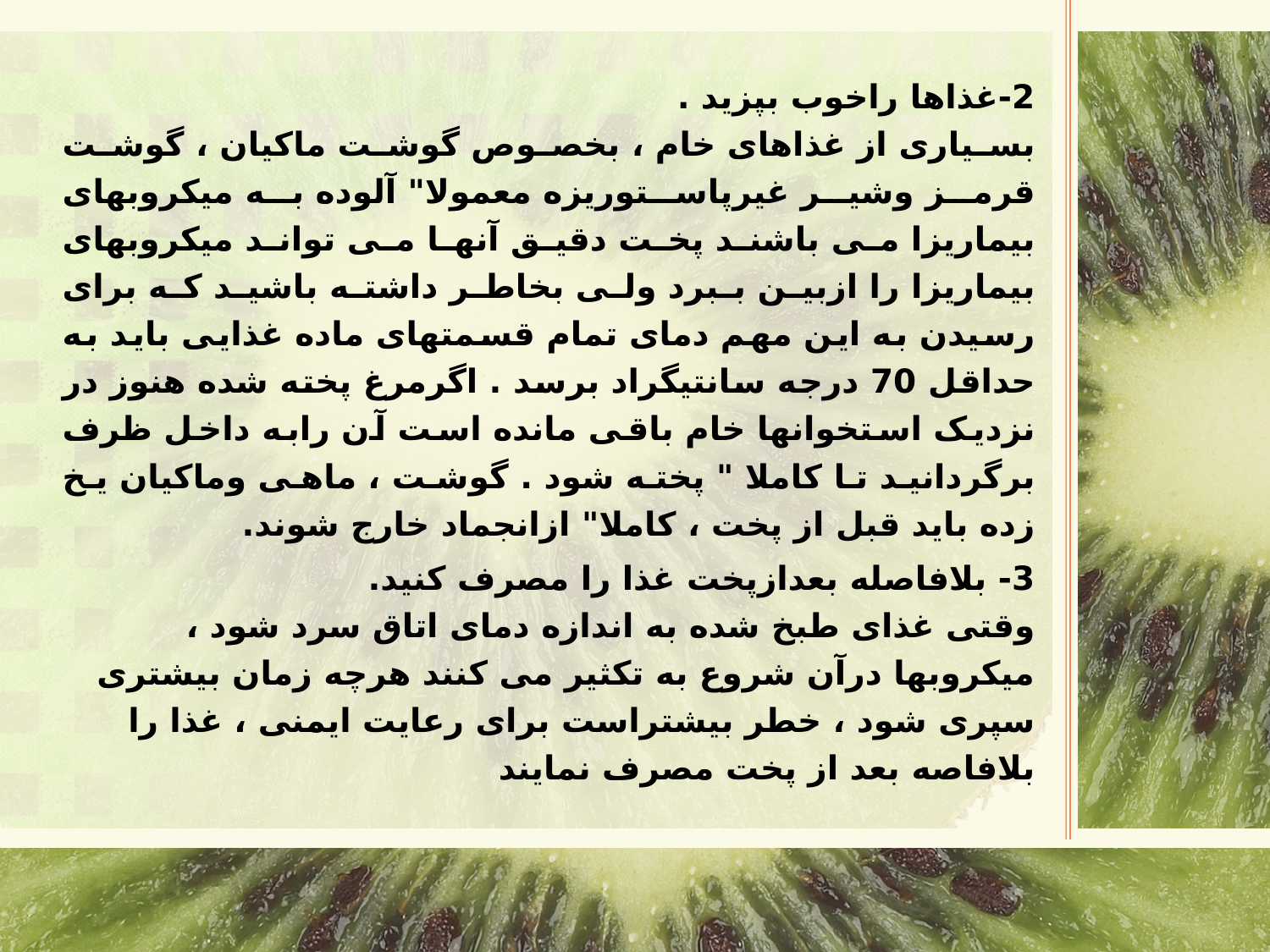

2-غذاها راخوب بپزید .
بسیاری از غذاهای خام ، بخصوص گوشت ماکیان ، گوشت قرمز وشیر غیرپاستوریزه معمولا" آلوده به میکروبهای بیماریزا می باشند پخت دقیق آنها می تواند میکروبهای بیماریزا را ازبین ببرد ولی بخاطر داشته باشید که برای رسیدن به این مهم دمای تمام قسمتهای ماده غذایی باید به حداقل 70 درجه سانتیگراد برسد . اگرمرغ پخته شده هنوز در نزدیک استخوانها خام باقی مانده است آن رابه داخل ظرف برگردانید تا کاملا " پخته شود . گوشت ، ماهی وماکیان یخ زده باید قبل از پخت ، کاملا" ازانجماد خارج شوند.
3- بلافاصله بعدازپخت غذا را مصرف کنید.
وقتی غذای طبخ شده به اندازه دمای اتاق سرد شود ، میکروبها درآن شروع به تکثیر می کنند هرچه زمان بیشتری سپری شود ، خطر بیشتراست برای رعایت ایمنی ، غذا را بلافاصه بعد از پخت مصرف نمایند